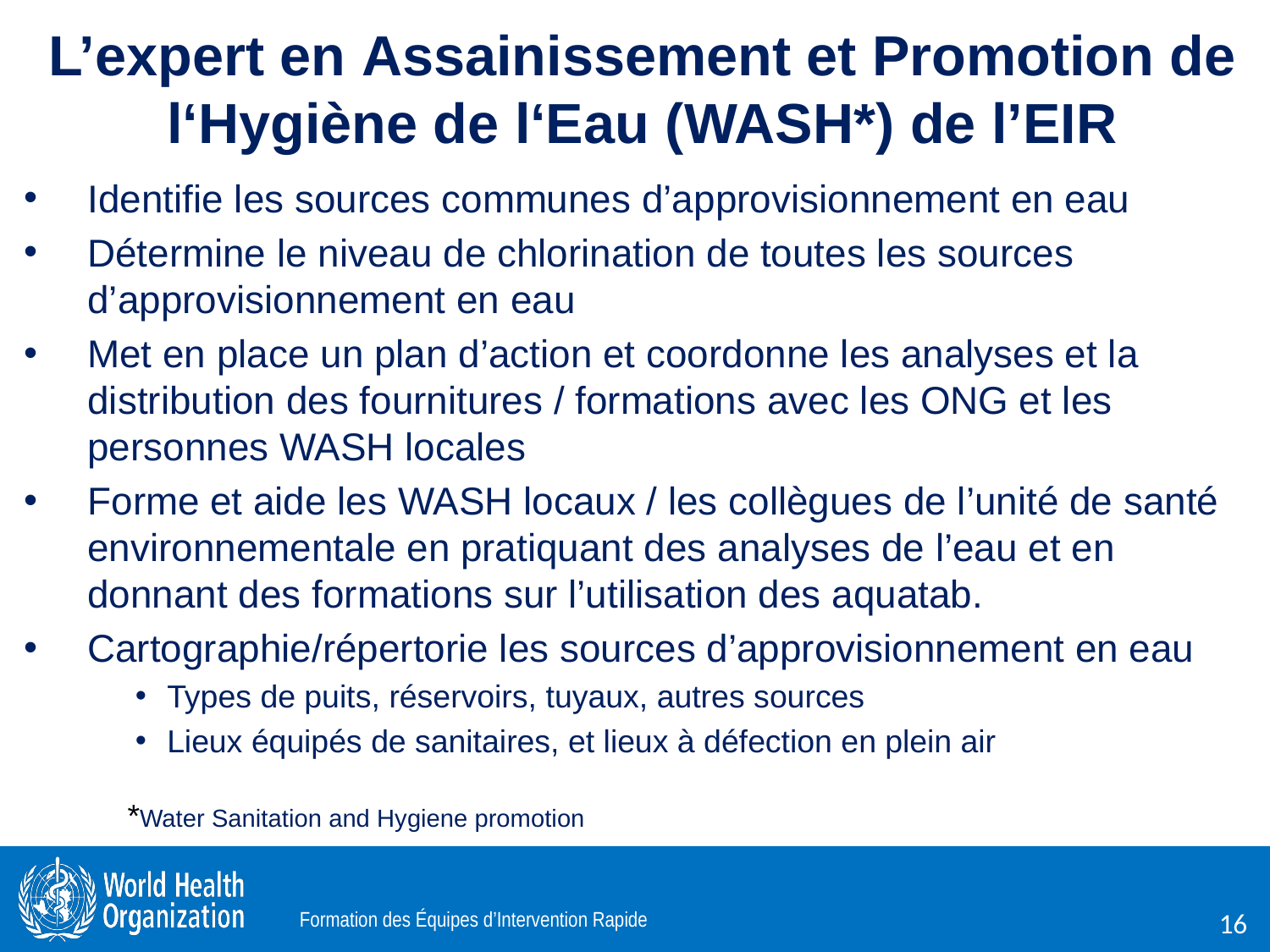

# L’expert en Assainissement et Promotion de l‘Hygiène de l‘Eau (WASH*) de l’EIR
Identifie les sources communes d’approvisionnement en eau
Détermine le niveau de chlorination de toutes les sources d’approvisionnement en eau
Met en place un plan d’action et coordonne les analyses et la distribution des fournitures / formations avec les ONG et les personnes WASH locales
Forme et aide les WASH locaux / les collègues de l’unité de santé environnementale en pratiquant des analyses de l’eau et en donnant des formations sur l’utilisation des aquatab.
Cartographie/répertorie les sources d’approvisionnement en eau
Types de puits, réservoirs, tuyaux, autres sources
Lieux équipés de sanitaires, et lieux à défection en plein air
*Water Sanitation and Hygiene promotion